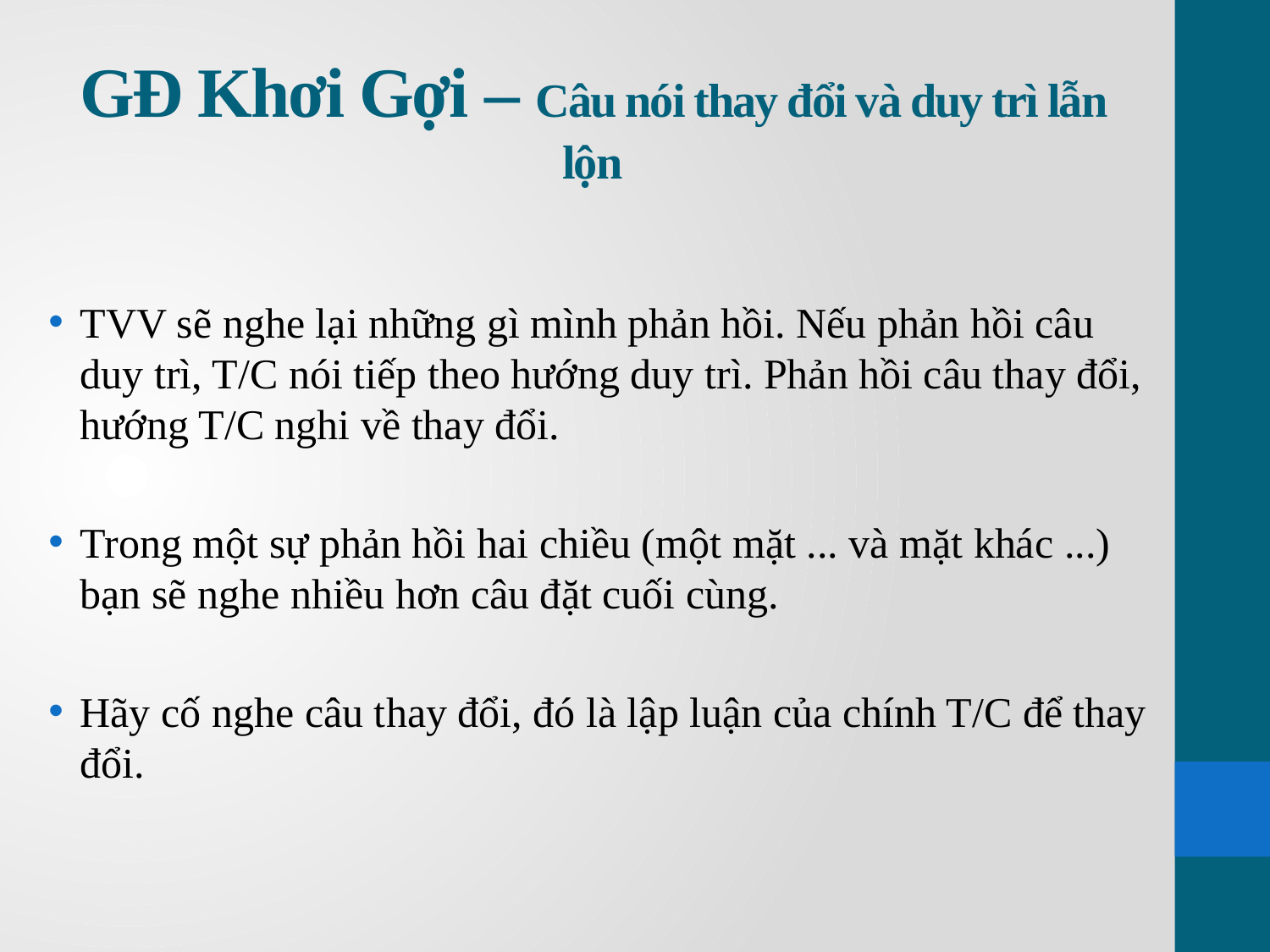

# GĐ Khơi Gợi – Câu nói thay đổi và duy trì lẫn lộn
TVV sẽ nghe lại những gì mình phản hồi. Nếu phản hồi câu duy trì, T/C nói tiếp theo hướng duy trì. Phản hồi câu thay đổi, hướng T/C nghi về thay đổi.

Trong một sự phản hồi hai chiều (một mặt ... và mặt khác ...) bạn sẽ nghe nhiều hơn câu đặt cuối cùng.

Hãy cố nghe câu thay đổi, đó là lập luận của chính T/C để thay đổi.